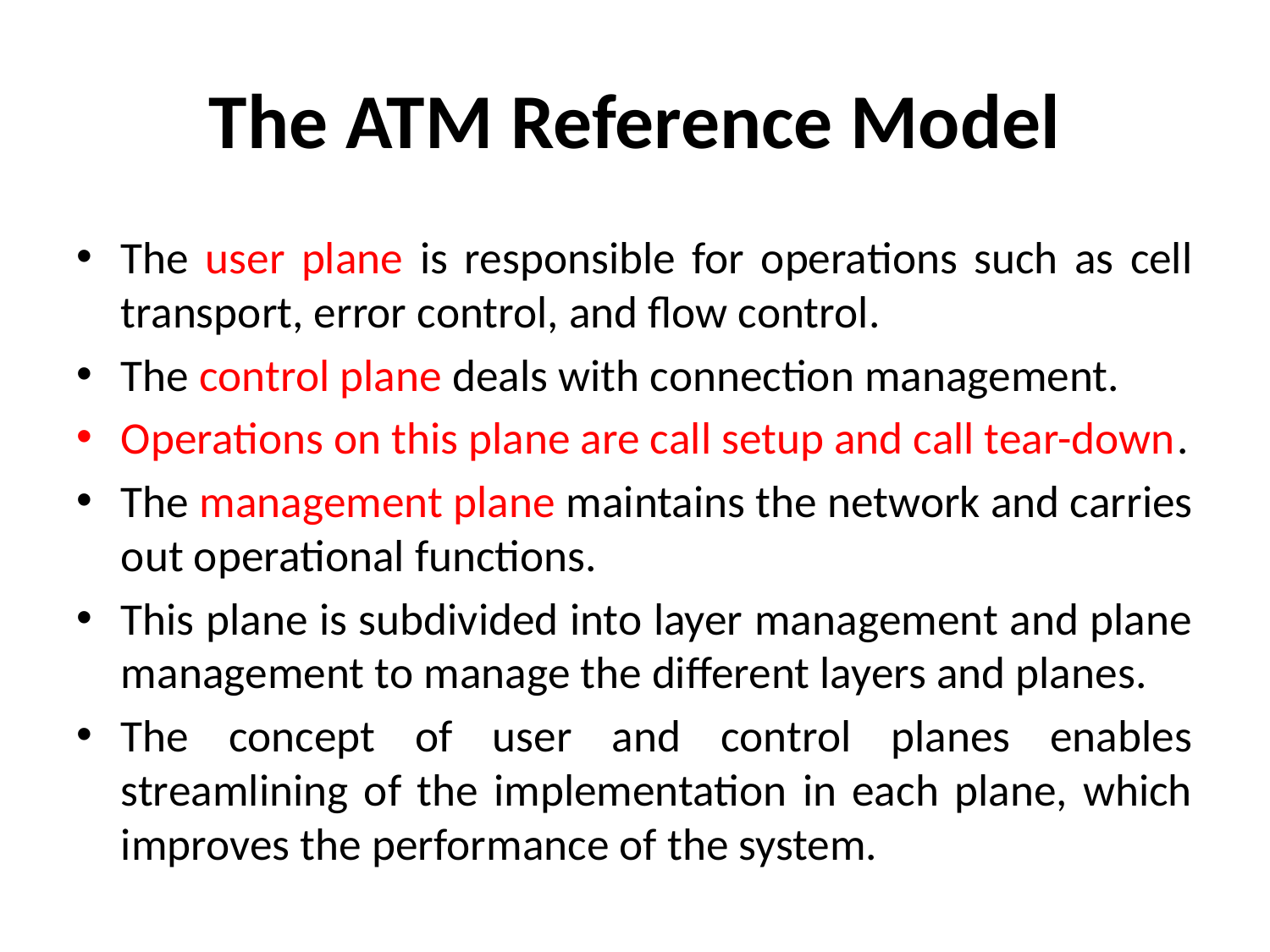

# The ATM Reference Model
The user plane is responsible for operations such as cell transport, error control, and flow control.
The control plane deals with connection management.
Operations on this plane are call setup and call tear-down.
The management plane maintains the network and carries out operational functions.
This plane is subdivided into layer management and plane management to manage the different layers and planes.
The concept of user and control planes enables streamlining of the implementation in each plane, which improves the performance of the system.